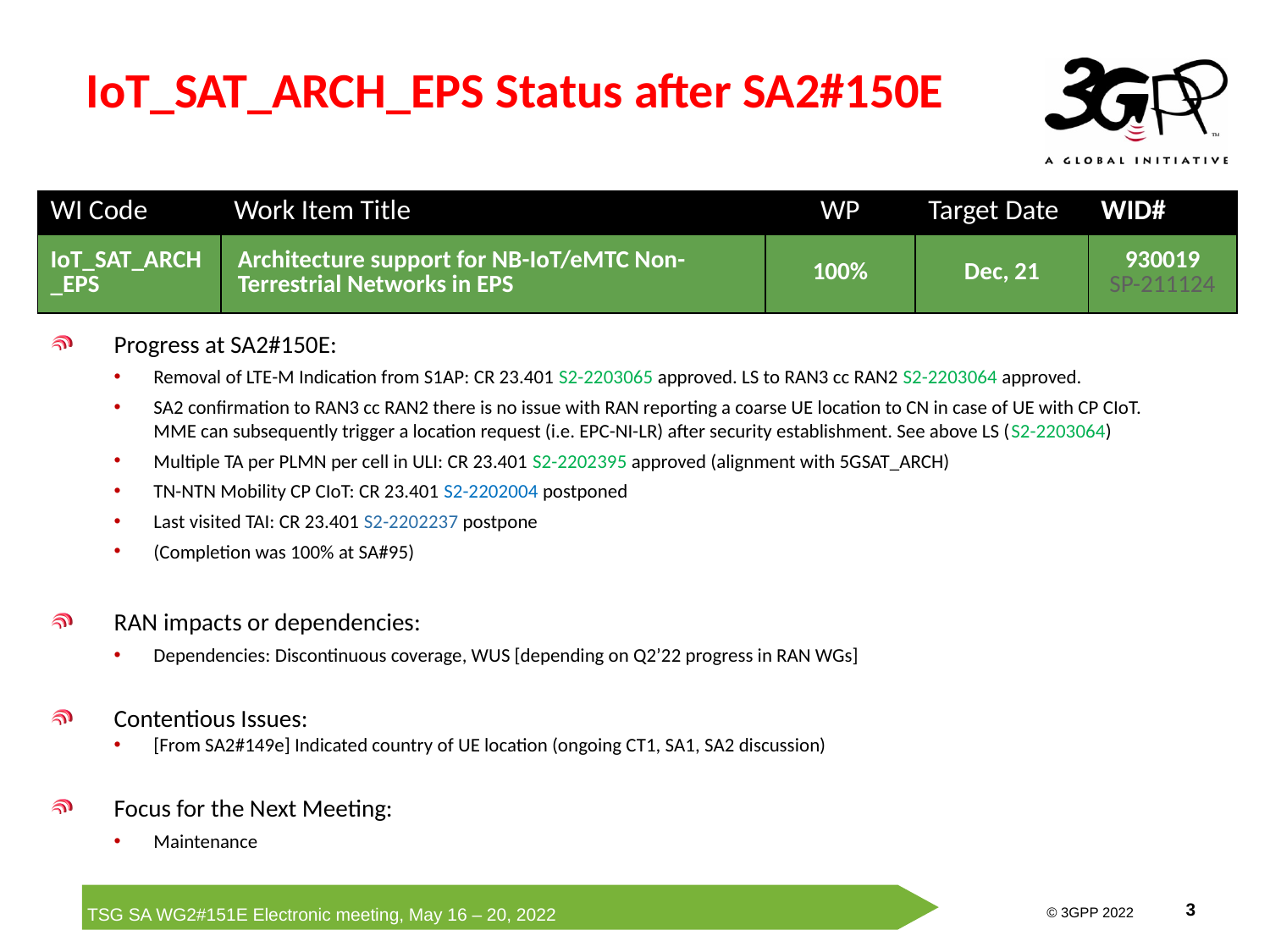

# IoT_SAT_ARCH_EPS Status after SA2#150E
| WI Code | Work Item Title | WP | Target Date | WID# |
| --- | --- | --- | --- | --- |
| IoT\_SAT\_ARCH\_EPS | Architecture support for NB-IoT/eMTC Non-Terrestrial Networks in EPS | 100% | Dec, 21 | 930019 SP-211124 |
Progress at SA2#150E:
Removal of LTE-M Indication from S1AP: CR 23.401 S2-2203065 approved. LS to RAN3 cc RAN2 S2-2203064 approved.
SA2 confirmation to RAN3 cc RAN2 there is no issue with RAN reporting a coarse UE location to CN in case of UE with CP CIoT.
MME can subsequently trigger a location request (i.e. EPC-NI-LR) after security establishment. See above LS (S2-2203064)
Multiple TA per PLMN per cell in ULI: CR 23.401 S2-2202395 approved (alignment with 5GSAT_ARCH)
TN-NTN Mobility CP CIoT: CR 23.401 S2-2202004 postponed
Last visited TAI: CR 23.401 S2-2202237 postpone
(Completion was 100% at SA#95)

RAN impacts or dependencies:
Dependencies: Discontinuous coverage, WUS [depending on Q2’22 progress in RAN WGs]

Contentious Issues:
[From SA2#149e] Indicated country of UE location (ongoing CT1, SA1, SA2 discussion)

Focus for the Next Meeting:
Maintenance